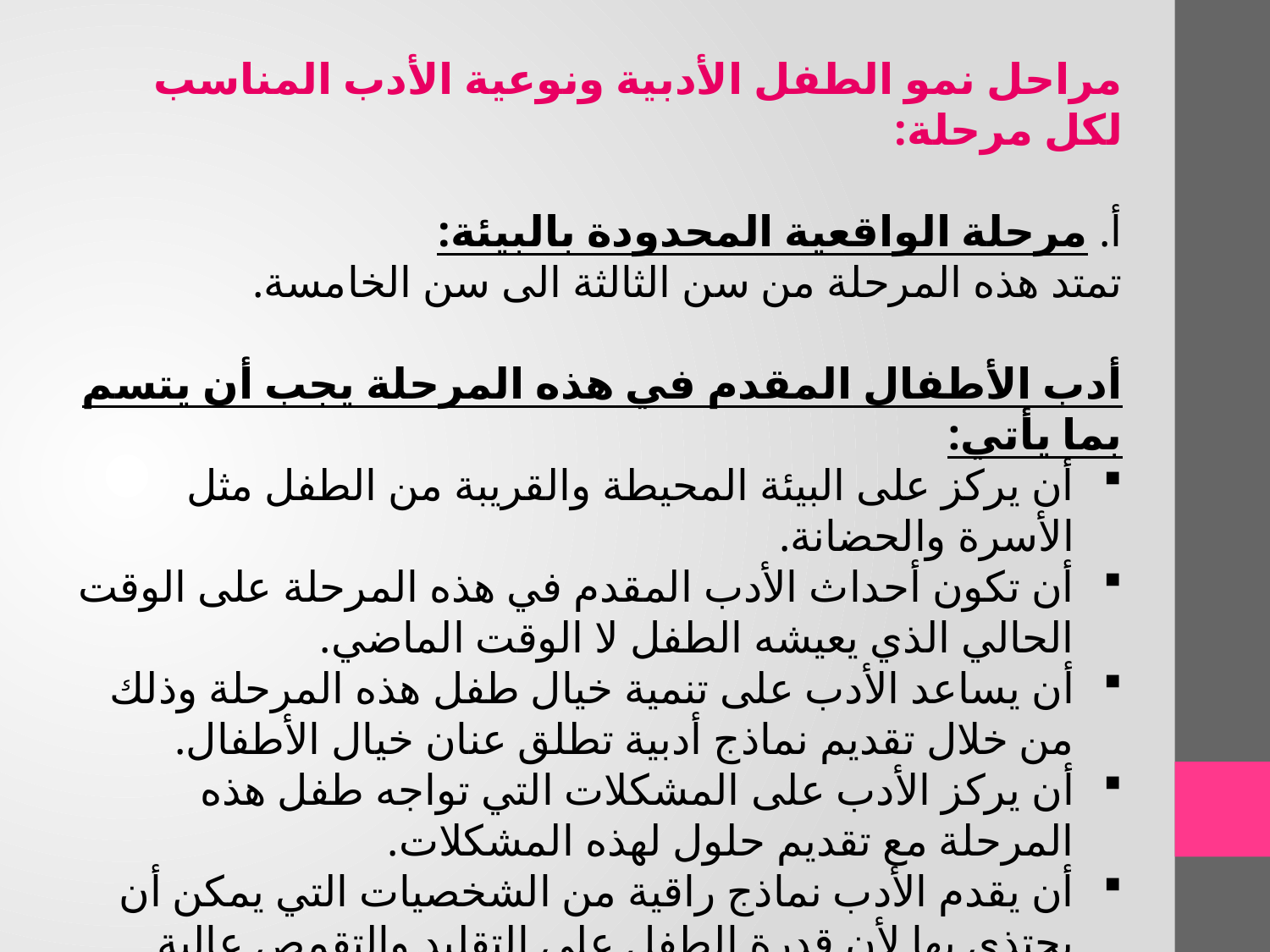

مراحل نمو الطفل الأدبية ونوعية الأدب المناسب لكل مرحلة:

أ. مرحلة الواقعية المحدودة بالبيئة:
تمتد هذه المرحلة من سن الثالثة الى سن الخامسة.

أدب الأطفال المقدم في هذه المرحلة يجب أن يتسم بما يأتي:
أن يركز على البيئة المحيطة والقريبة من الطفل مثل الأسرة والحضانة.
أن تكون أحداث الأدب المقدم في هذه المرحلة على الوقت الحالي الذي يعيشه الطفل لا الوقت الماضي.
أن يساعد الأدب على تنمية خيال طفل هذه المرحلة وذلك من خلال تقديم نماذج أدبية تطلق عنان خيال الأطفال.
أن يركز الأدب على المشكلات التي تواجه طفل هذه المرحلة مع تقديم حلول لهذه المشكلات.
أن يقدم الأدب نماذج راقية من الشخصيات التي يمكن أن يحتذى بها لأن قدرة الطفل على التقليد والتقمص عالية.
أن تكون لغة الأدب مباشرة وألفاظها لها مدلولات حسية معروفة وأن تناسب مستوى طفل هذه المرحلة.